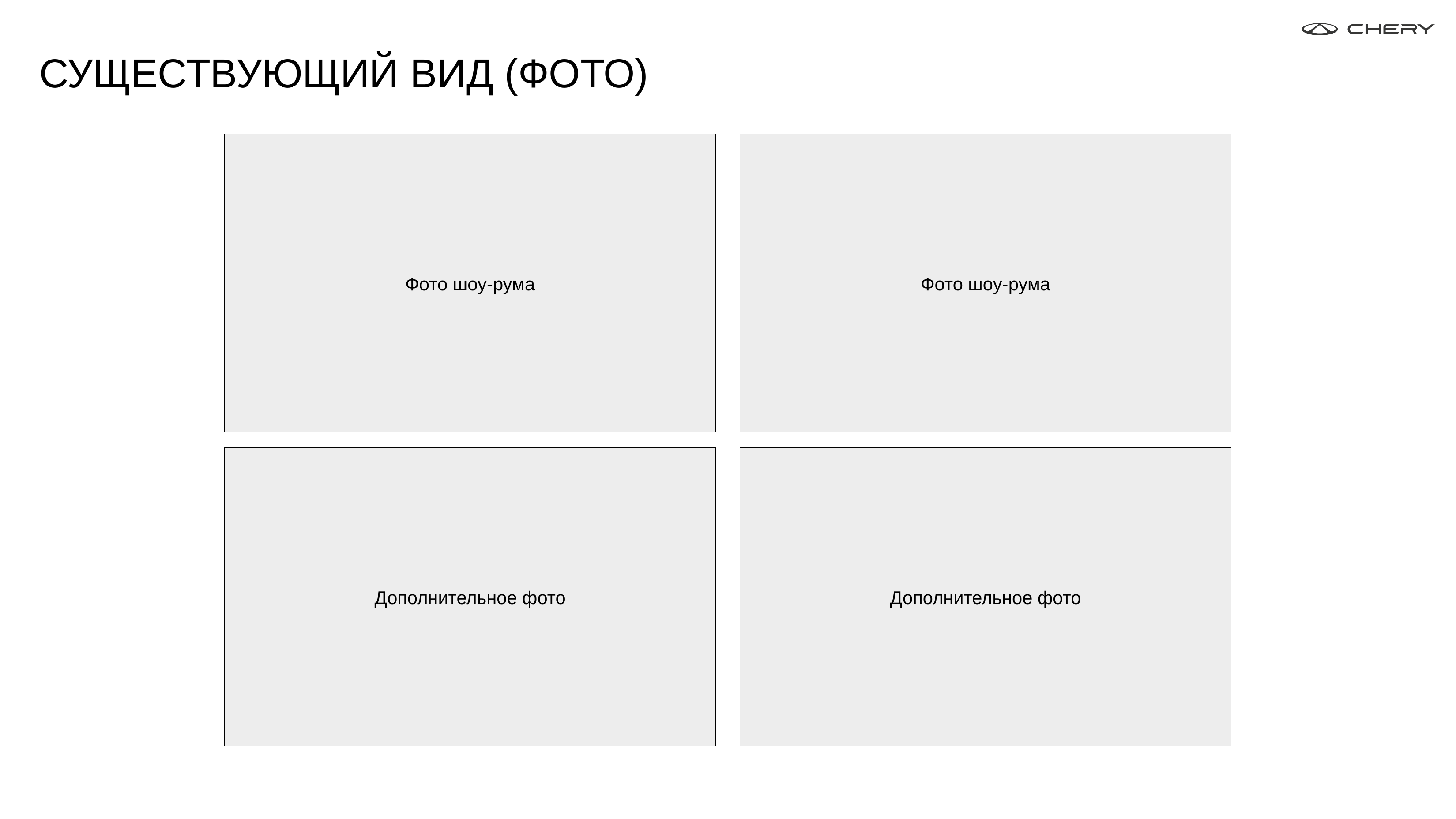

# СУЩЕСТВУЮЩИЙ ВИД (ФОТО)
Фото шоу-рума
Фото шоу-рума
Дополнительное фото
Дополнительное фото